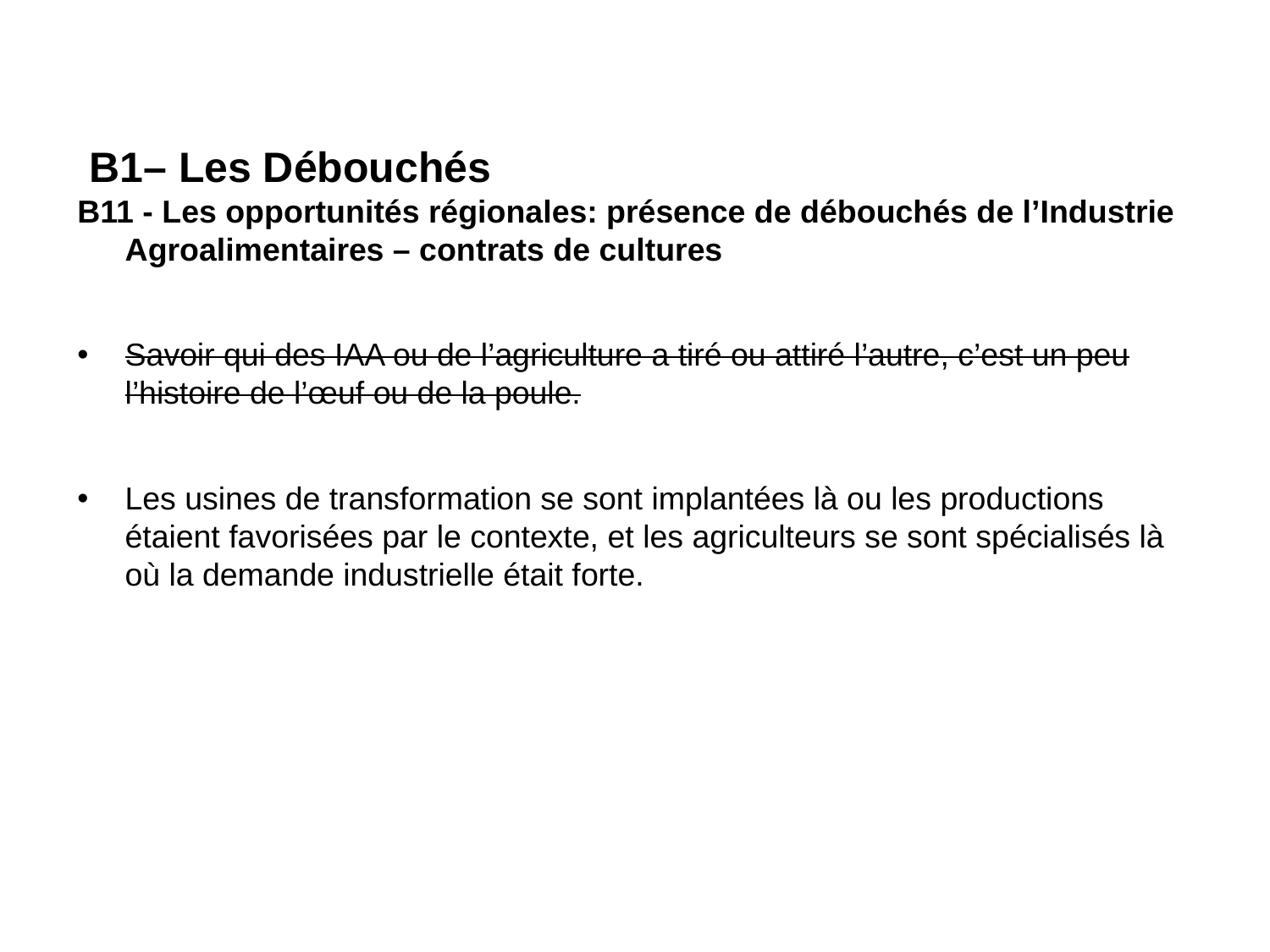

B1– Les Débouchés
B11 - Les opportunités régionales: présence de débouchés de l’Industrie Agroalimentaires – contrats de cultures

Savoir qui des IAA ou de l’agriculture a tiré ou attiré l’autre, c’est un peu l’histoire de l’œuf ou de la poule.

Les usines de transformation se sont implantées là ou les productions étaient favorisées par le contexte, et les agriculteurs se sont spécialisés là où la demande industrielle était forte.